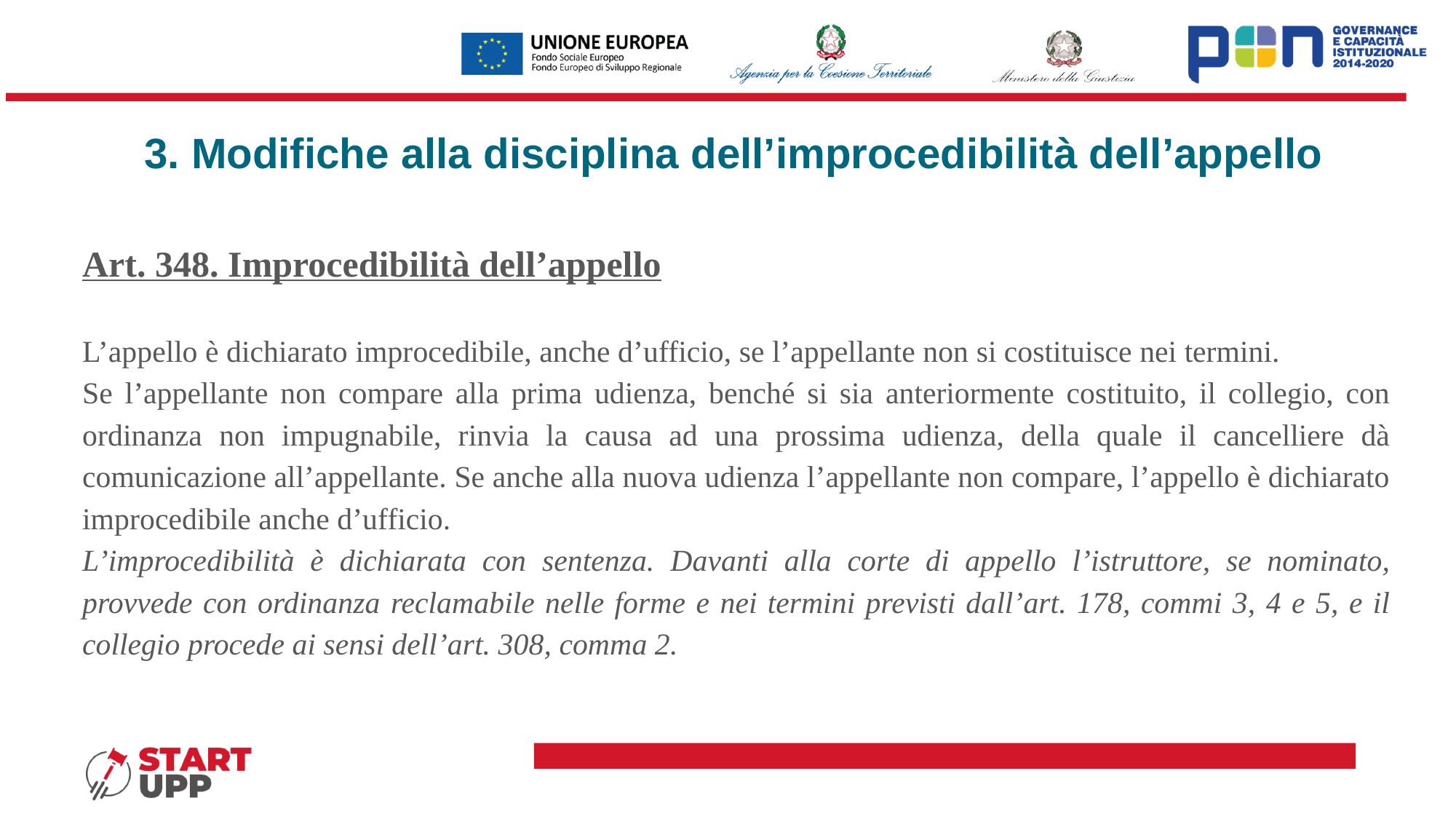

# 3. Modifiche alla disciplina dell’improcedibilità dell’appello
Art. 348. Improcedibilità dell’appello

L’appello è dichiarato improcedibile, anche d’ufficio, se l’appellante non si costituisce nei termini.
Se l’appellante non compare alla prima udienza, benché si sia anteriormente costituito, il collegio, con ordinanza non impugnabile, rinvia la causa ad una prossima udienza, della quale il cancelliere dà comunicazione all’appellante. Se anche alla nuova udienza l’appellante non compare, l’appello è dichiarato improcedibile anche d’ufficio.
L’improcedibilità è dichiarata con sentenza. Davanti alla corte di appello l’istruttore, se nominato, provvede con ordinanza reclamabile nelle forme e nei termini previsti dall’art. 178, commi 3, 4 e 5, e il collegio procede ai sensi dell’art. 308, comma 2.